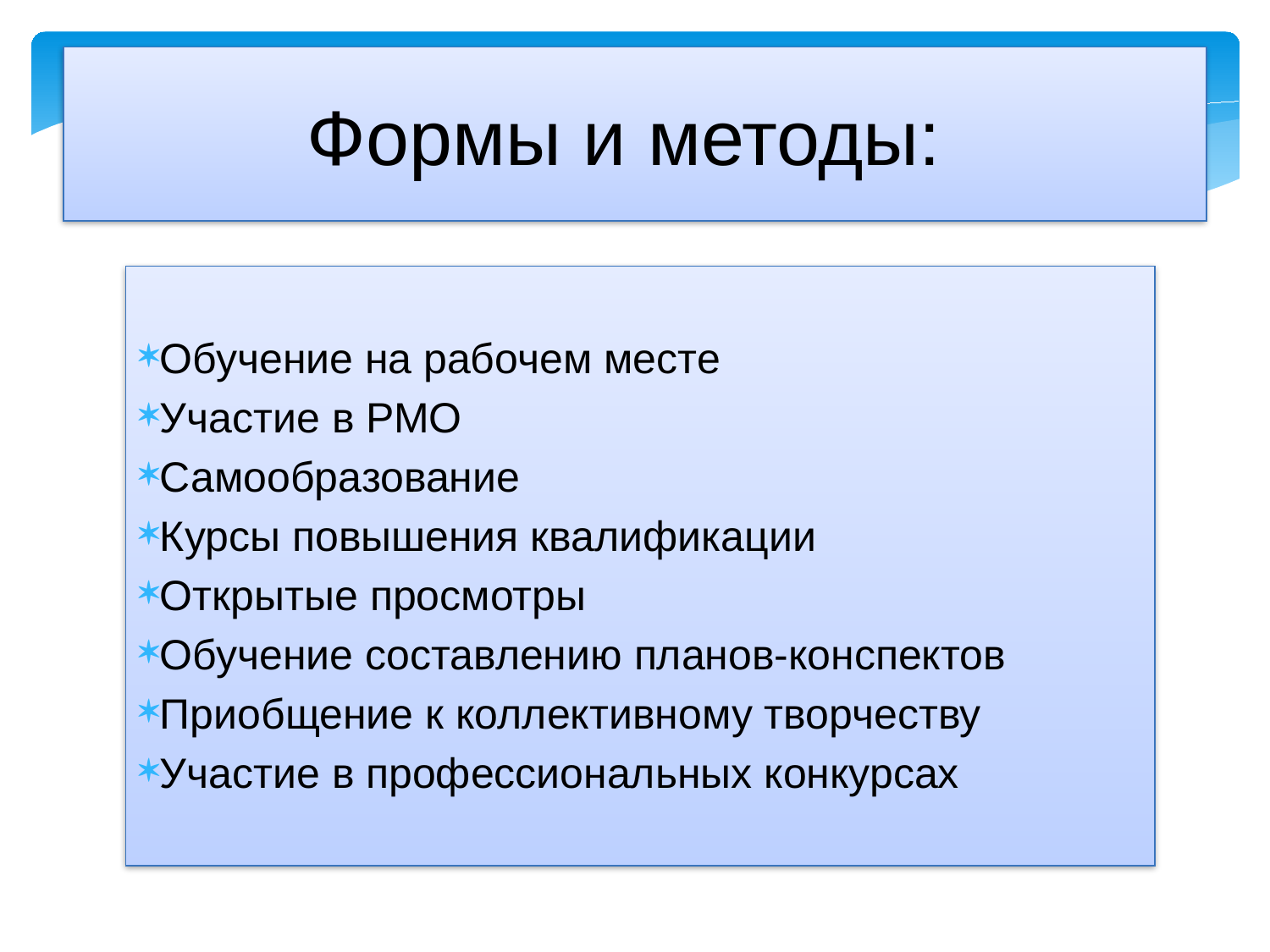

Формы и методы:

Обучение на рабочем месте
Участие в РМО
Самообразование
Курсы повышения квалификации
Открытые просмотры
Обучение составлению планов-конспектов
Приобщение к коллективному творчеству
Участие в профессиональных конкурсах